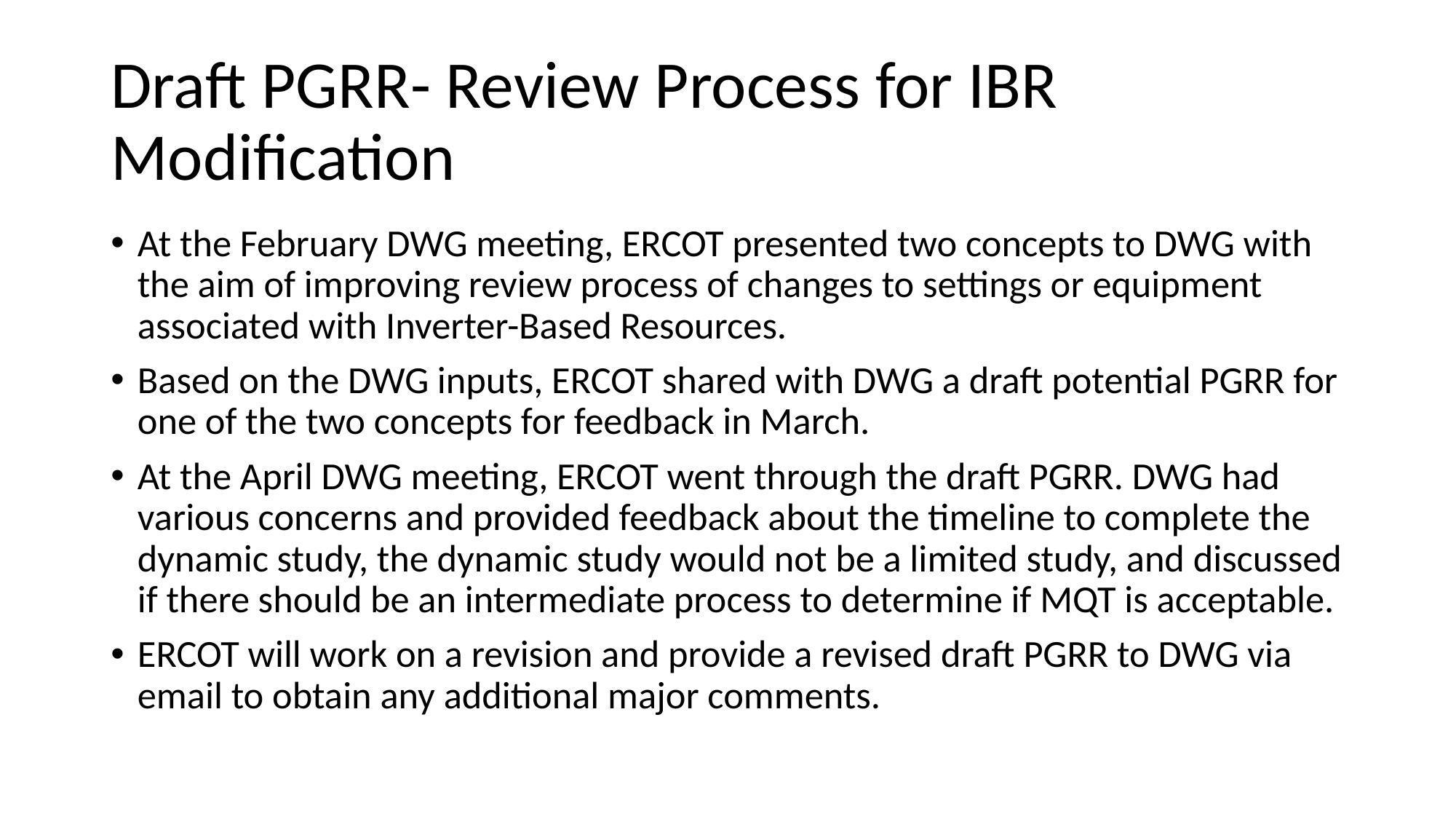

# Draft PGRR- Review Process for IBR Modification
At the February DWG meeting, ERCOT presented two concepts to DWG with the aim of improving review process of changes to settings or equipment associated with Inverter-Based Resources.
Based on the DWG inputs, ERCOT shared with DWG a draft potential PGRR for one of the two concepts for feedback in March.
At the April DWG meeting, ERCOT went through the draft PGRR. DWG had various concerns and provided feedback about the timeline to complete the dynamic study, the dynamic study would not be a limited study, and discussed if there should be an intermediate process to determine if MQT is acceptable.
ERCOT will work on a revision and provide a revised draft PGRR to DWG via email to obtain any additional major comments.